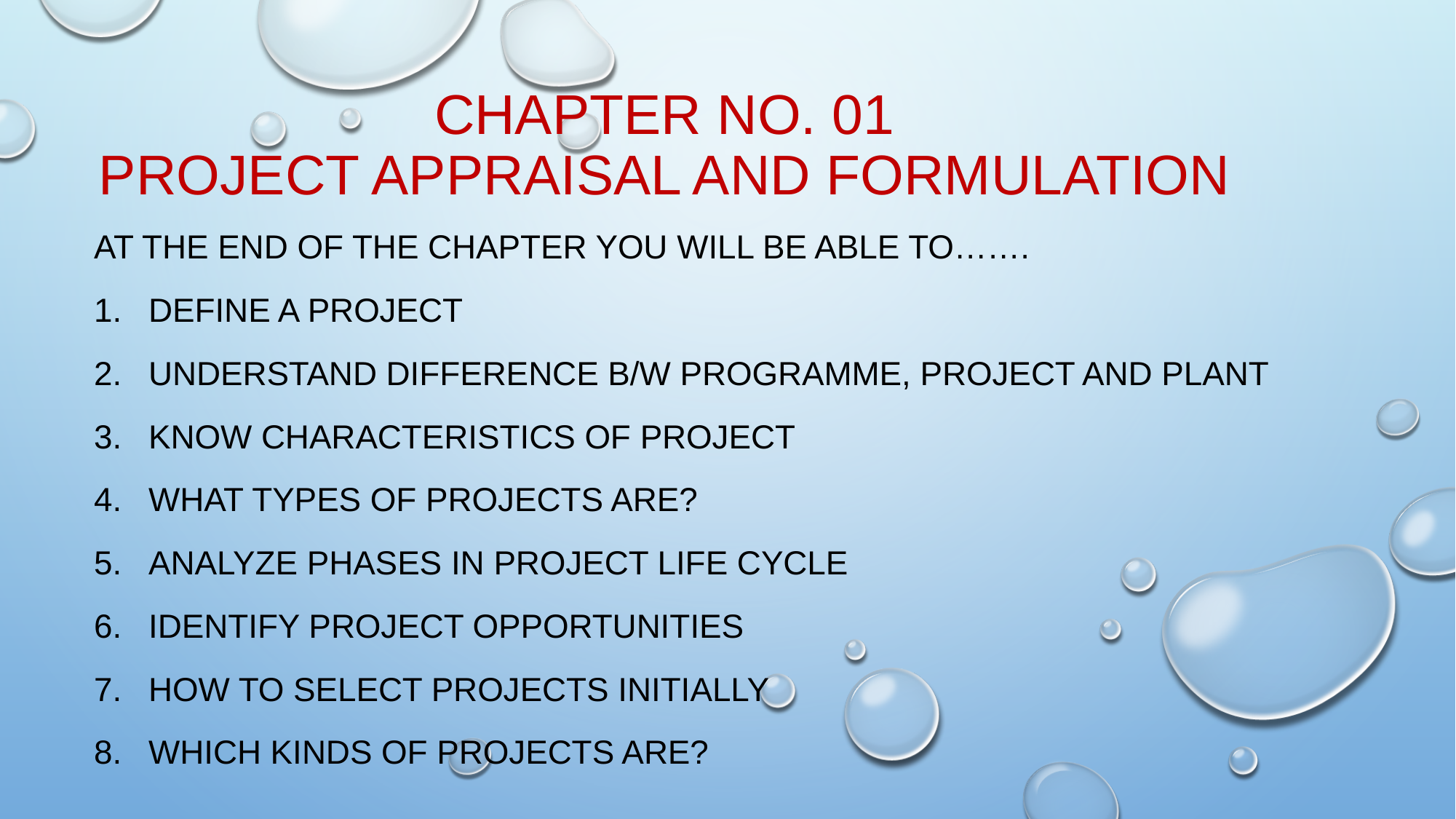

# Chapter No. 01 project appraisal and formulation
At the end of the chapter you will be able to…….
Define a project
Understand difference b/w programme, project and plant
Know Characteristics of project
What Types of projects are?
Analyze Phases in Project life cycle
Identify project opportunities
How to select projects initially
Which Kinds of projects are?